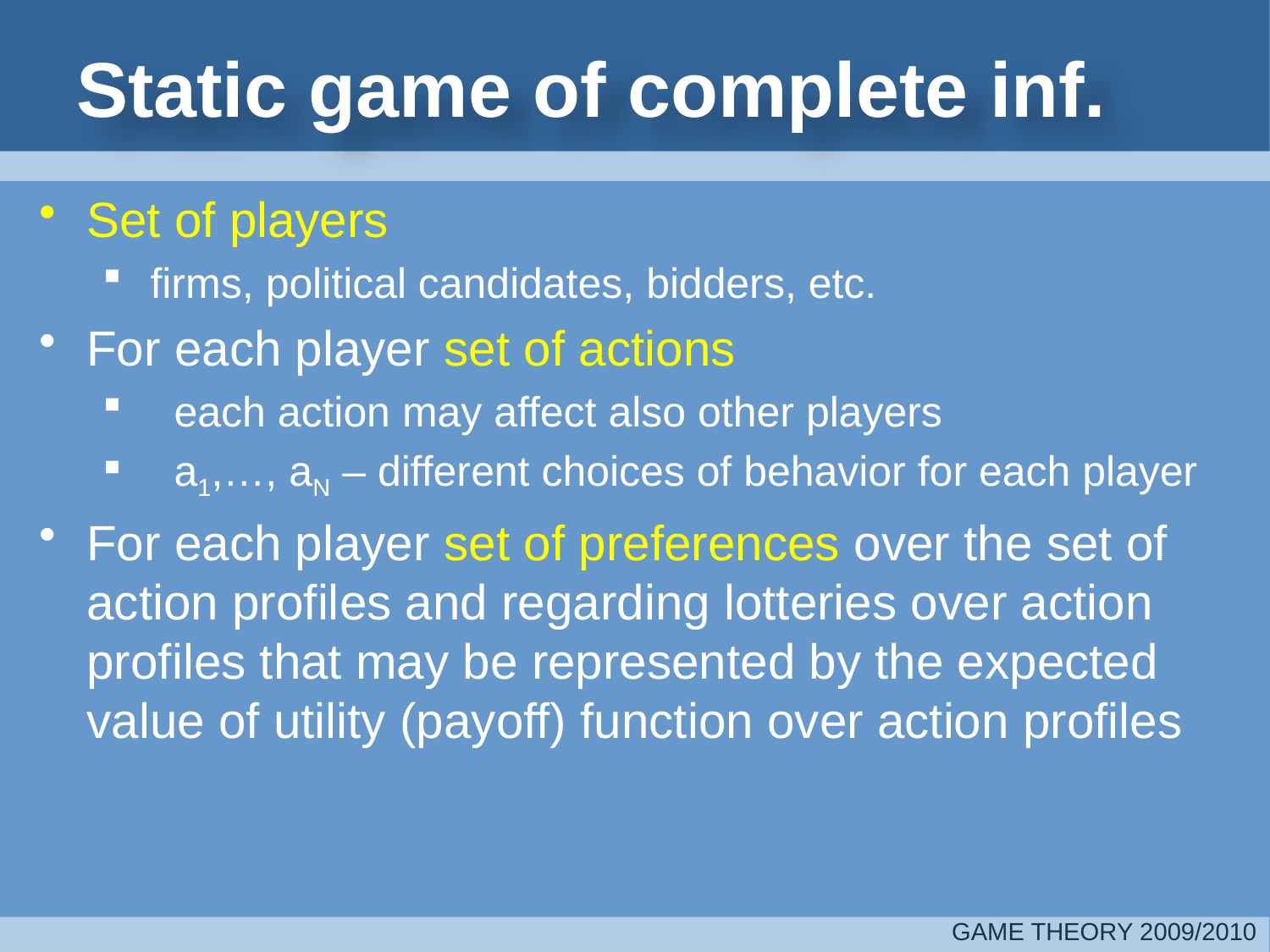

# Static game of complete inf.
Set of players
firms, political candidates, bidders, etc.
For each player set of actions
each action may affect also other players
a1,…, aN – different choices of behavior for each player
For each player set of preferences over the set of action profiles and regarding lotteries over action profiles that may be represented by the expected value of utility (payoff) function over action profiles

GAME THEORY 2009/2010